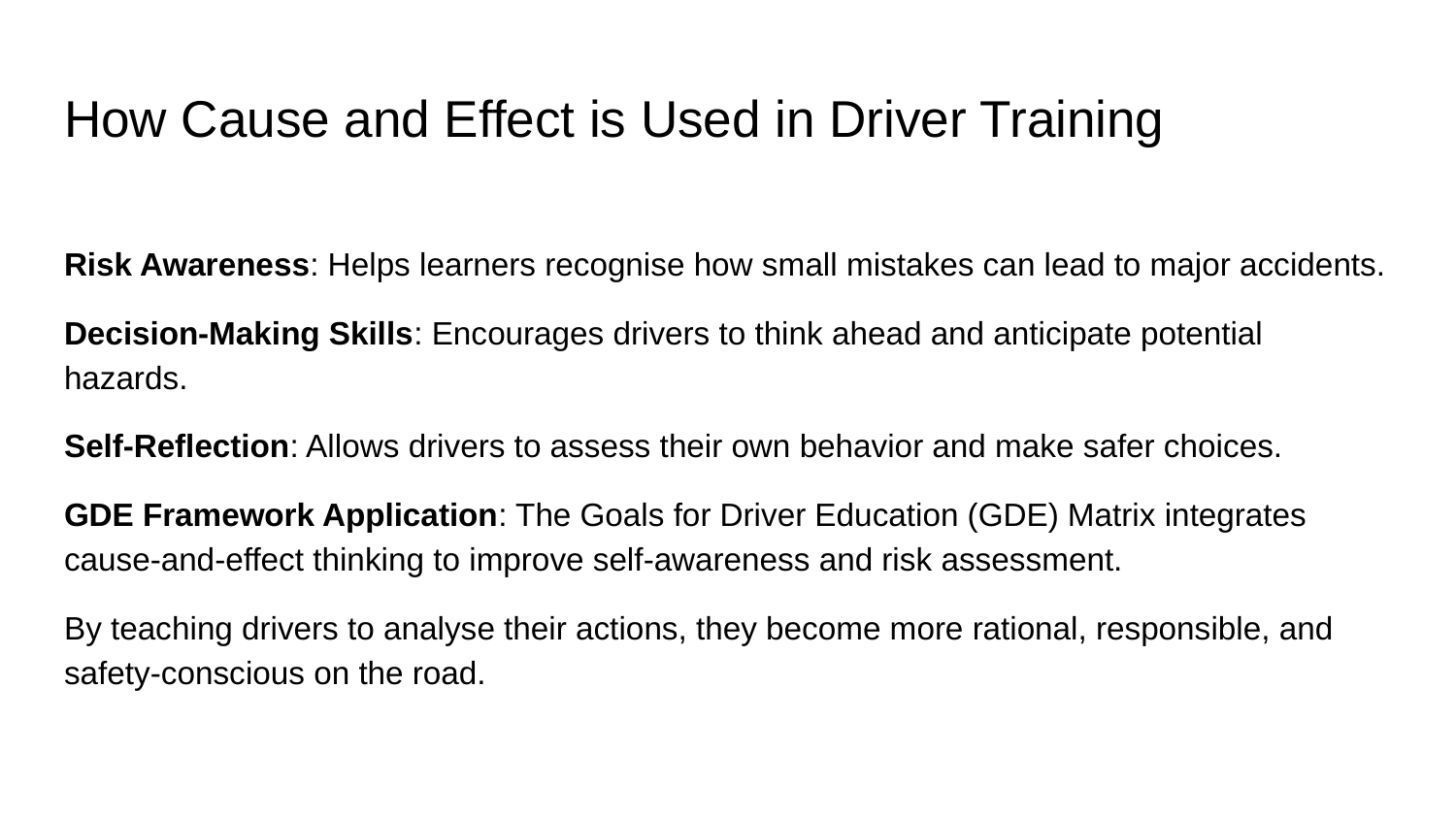

# How Cause and Effect is Used in Driver Training

Risk Awareness: Helps learners recognise how small mistakes can lead to major accidents.
Decision-Making Skills: Encourages drivers to think ahead and anticipate potential hazards.
Self-Reflection: Allows drivers to assess their own behavior and make safer choices.
GDE Framework Application: The Goals for Driver Education (GDE) Matrix integrates cause-and-effect thinking to improve self-awareness and risk assessment.
By teaching drivers to analyse their actions, they become more rational, responsible, and safety-conscious on the road.